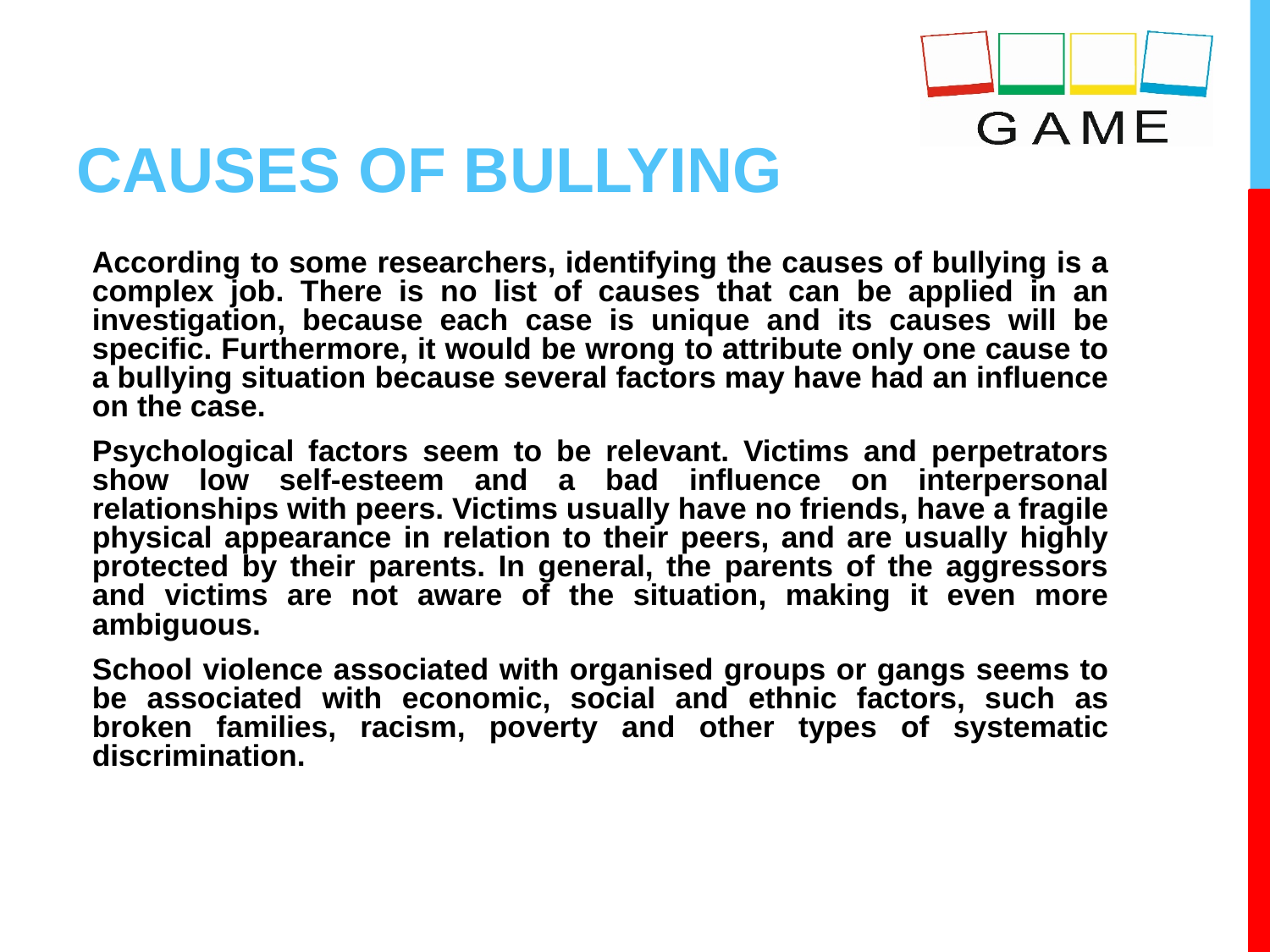

# CAUSES OF BULLYING
According to some researchers, identifying the causes of bullying is a complex job. There is no list of causes that can be applied in an investigation, because each case is unique and its causes will be specific. Furthermore, it would be wrong to attribute only one cause to a bullying situation because several factors may have had an influence on the case.
Psychological factors seem to be relevant. Victims and perpetrators show low self-esteem and a bad influence on interpersonal relationships with peers. Victims usually have no friends, have a fragile physical appearance in relation to their peers, and are usually highly protected by their parents. In general, the parents of the aggressors and victims are not aware of the situation, making it even more ambiguous.
School violence associated with organised groups or gangs seems to be associated with economic, social and ethnic factors, such as broken families, racism, poverty and other types of systematic discrimination.